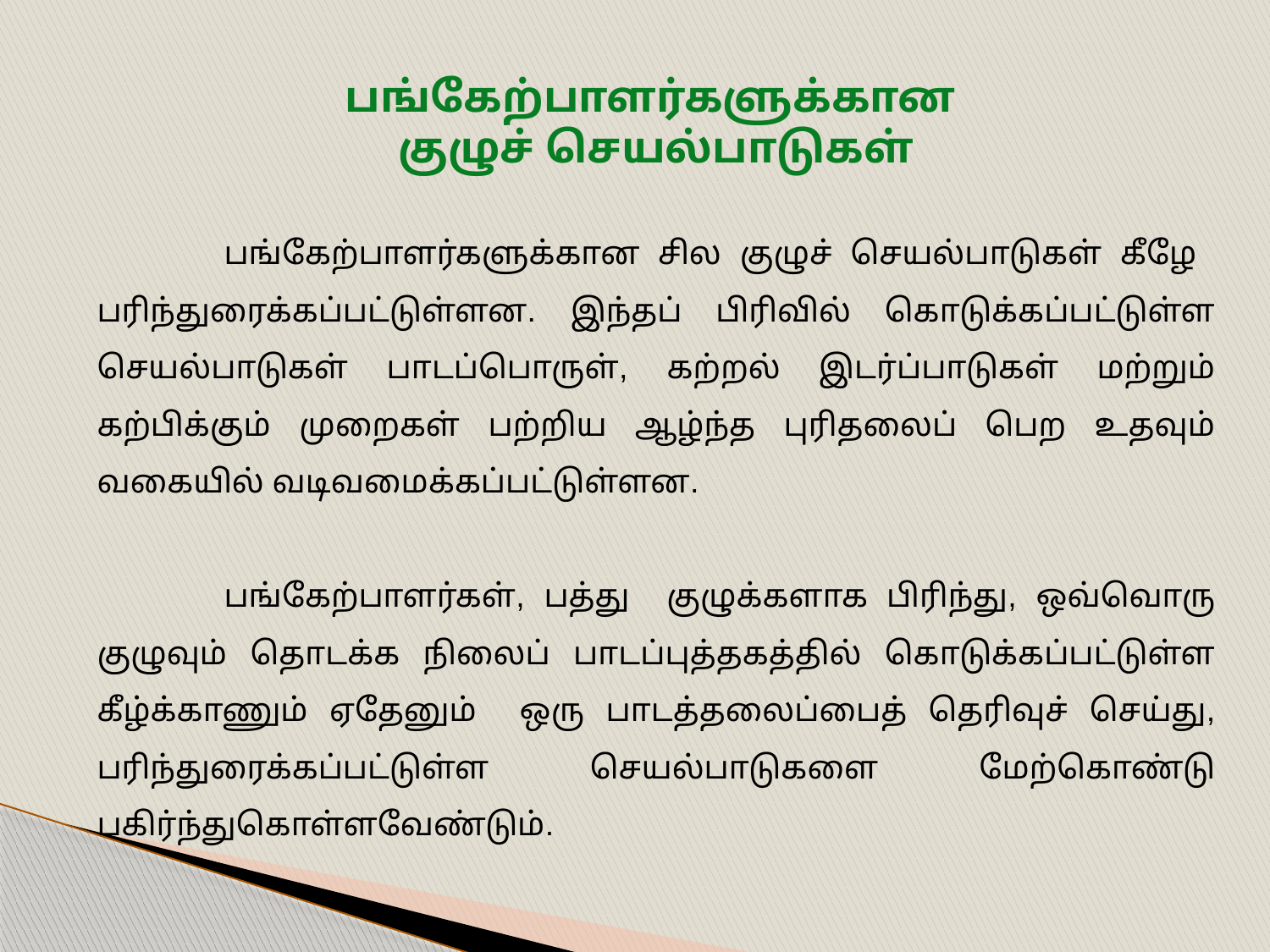

பங்கேற்பாளர்களுக்கான
குழுச் செயல்பாடுகள்

	பங்கேற்பாளர்களுக்கான சில குழுச் செயல்பாடுகள் கீழே  பரிந்துரைக்கப்பட்டுள்ளன. இந்தப் பிரிவில் கொடுக்கப்பட்டுள்ள செயல்பாடுகள் பாடப்பொருள், கற்றல் இடர்ப்பாடுகள் மற்றும் கற்பிக்கும் முறைகள் பற்றிய ஆழ்ந்த புரிதலைப் பெற உதவும் வகையில் வடிவமைக்கப்பட்டுள்ளன.

	பங்கேற்பாளர்கள், பத்து  குழுக்களாக பிரிந்து, ஒவ்வொரு குழுவும் தொடக்க நிலைப் பாடப்புத்தகத்தில் கொடுக்கப்பட்டுள்ள கீழ்க்காணும் ஏதேனும்  ஒரு பாடத்தலைப்பைத் தெரிவுச் செய்து, பரிந்துரைக்கப்பட்டுள்ள செயல்பாடுகளை மேற்கொண்டு பகிர்ந்துகொள்ளவேண்டும்.